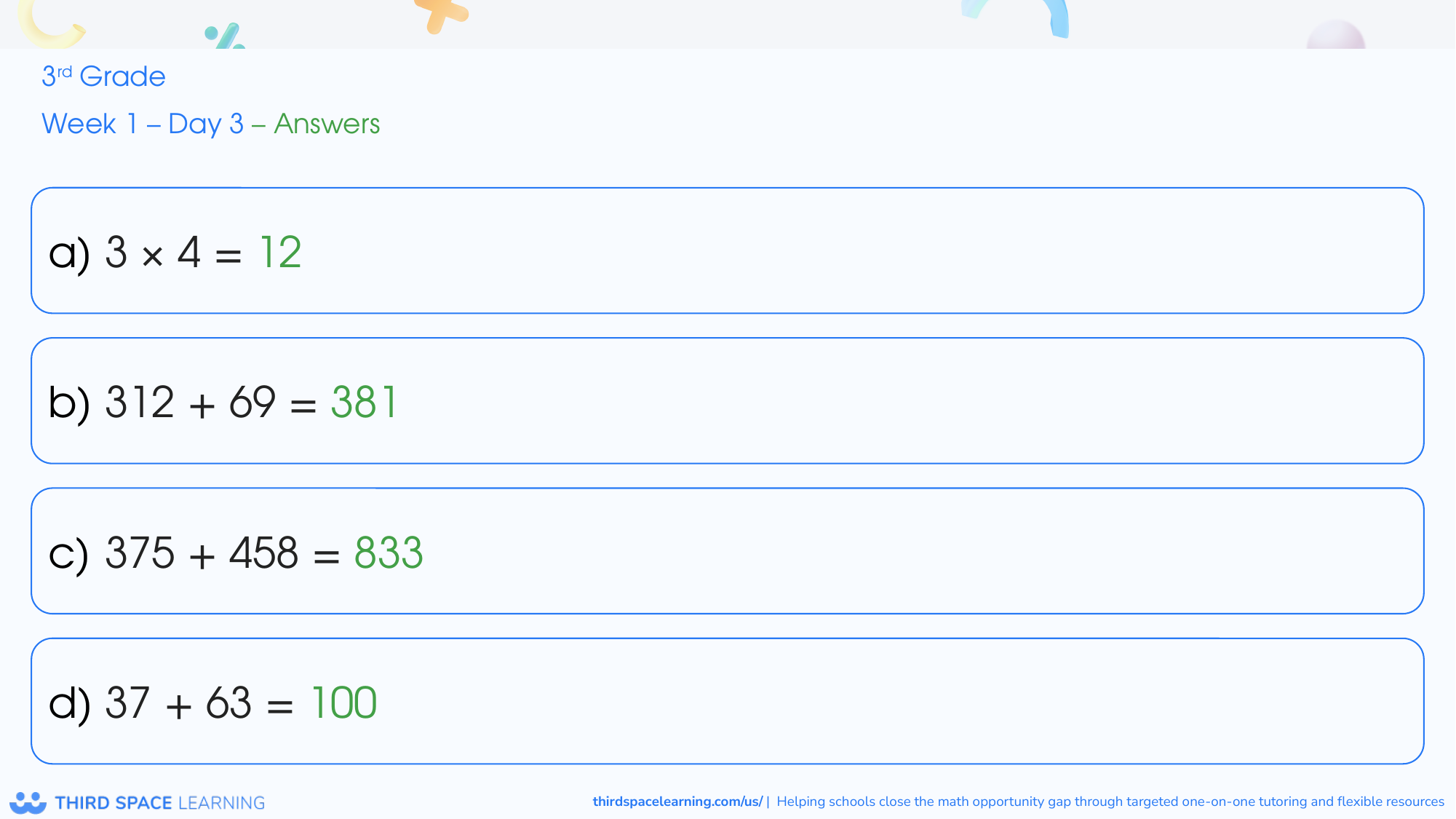

3rd Grade
Week 1 – Day 3 – Answers
3 × 4 = 12
312 + 69 = 381
375 + 458 = 833
37 + 63 = 100